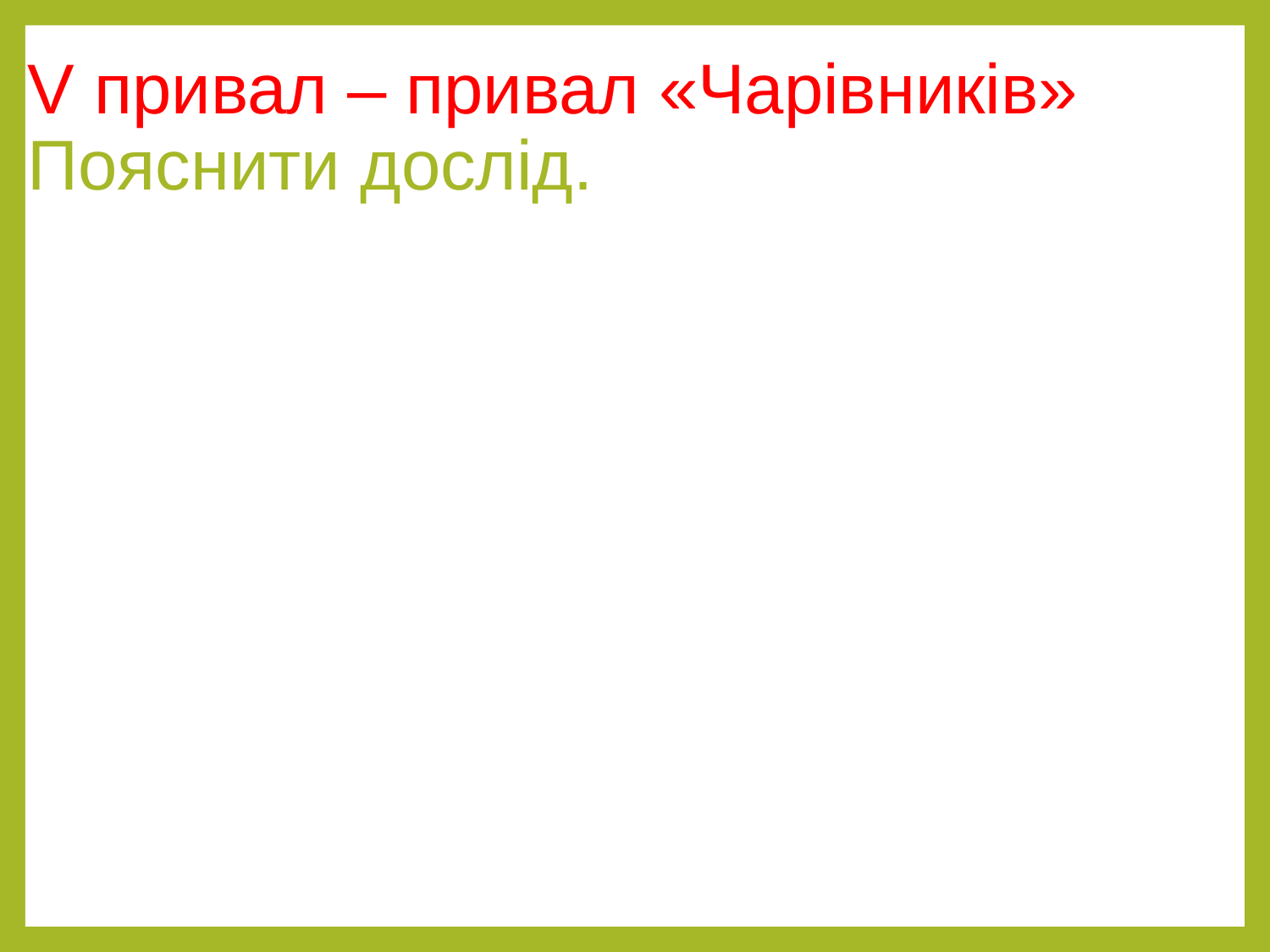

# V привал – привал «Чарівників» Пояснити дослід.